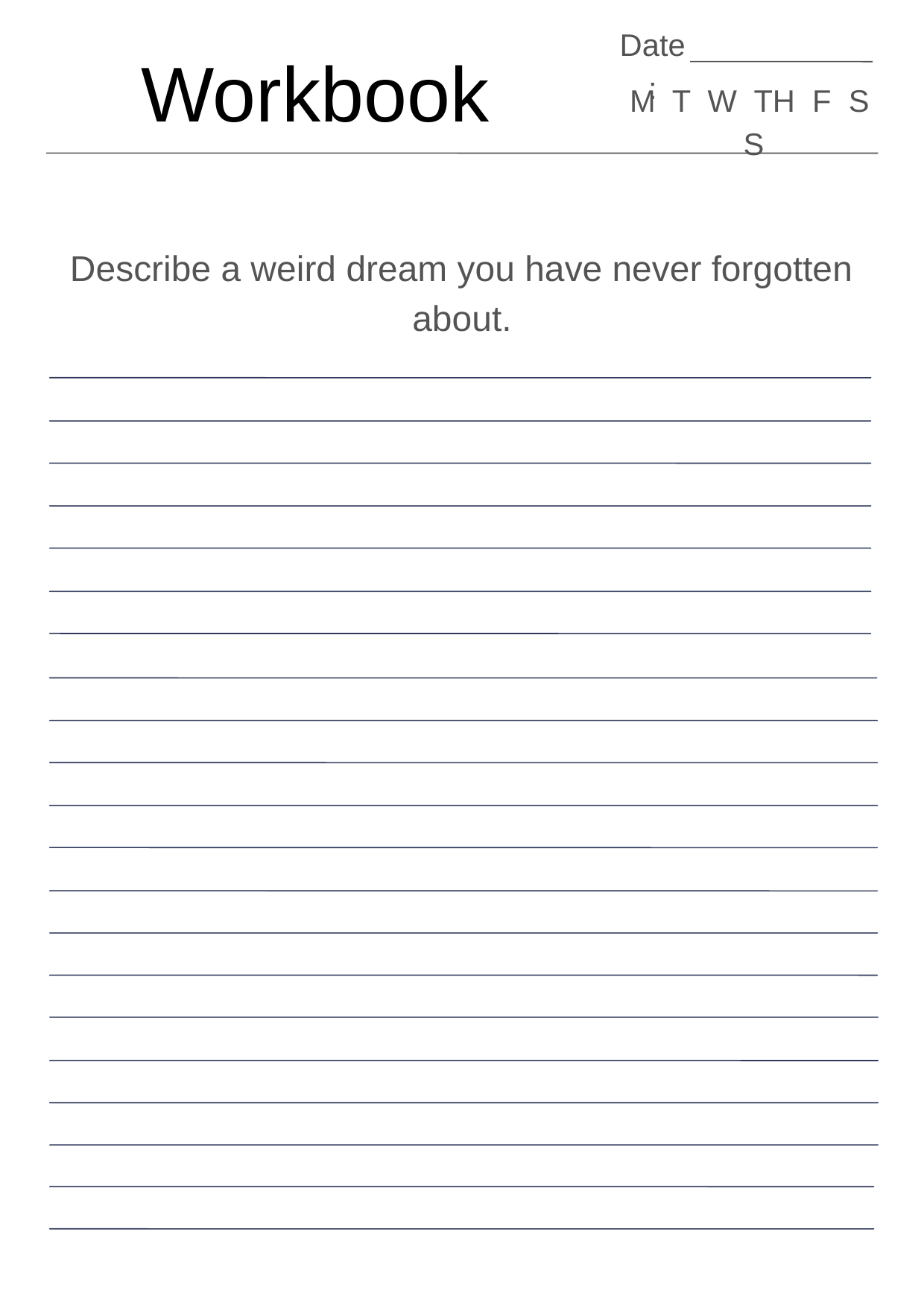

Date:
Workbook

M  T  W  TH  F  S  S

Describe a weird dream you have never forgotten about.